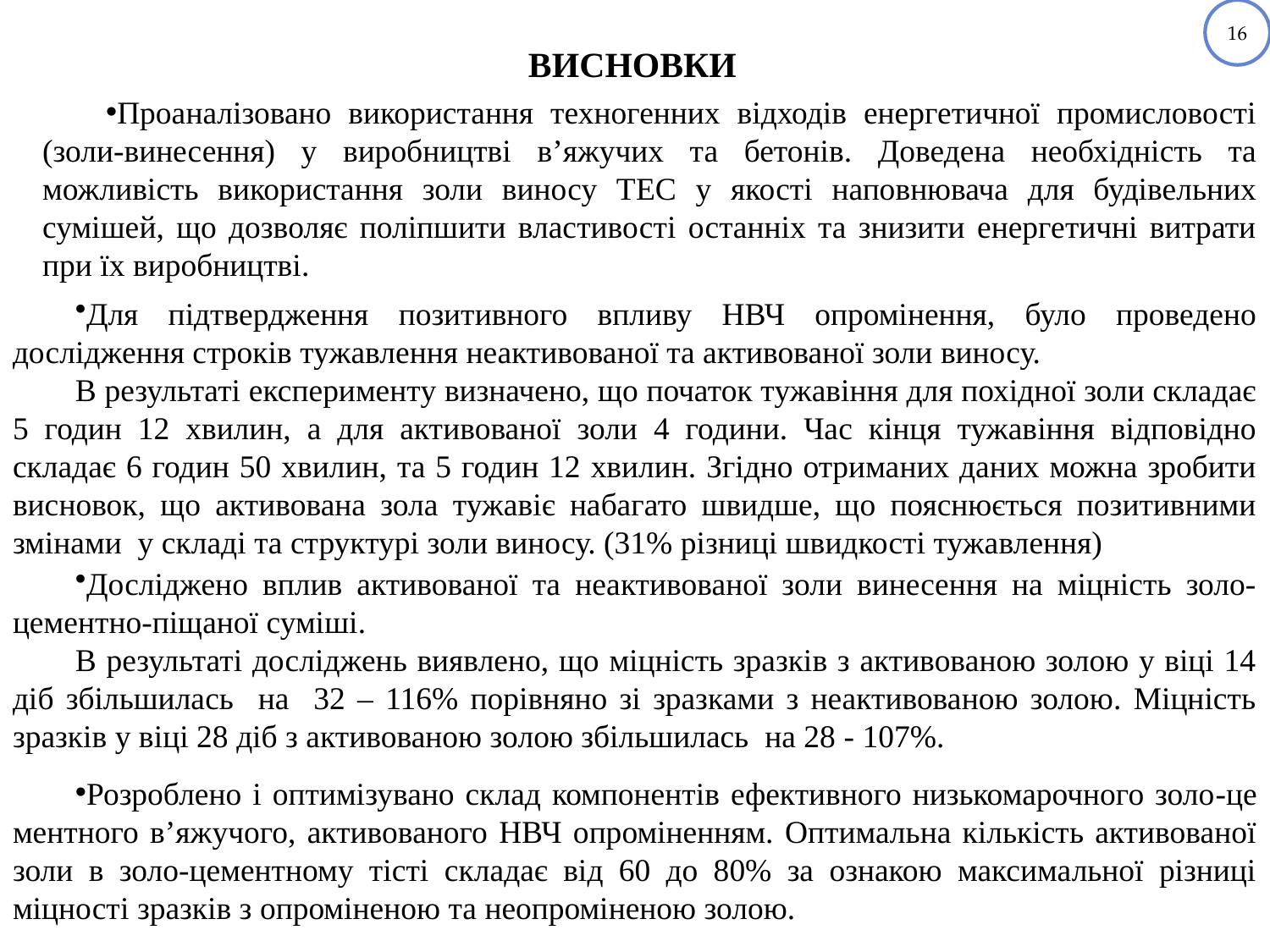

16
вИСНОВКИ
Проаналізовано використання техногенних відходів енергетичної промисловості (золи-винесення) у виробництві в’яжучих та бетонів. Доведена необхідність та можливість використання золи виносу ТЕС у якості наповнювача для будівельних сумішей, що дозволяє поліпшити властивості останніх та знизити енергетичні витрати при їх виробництві.
Для підтвердження позитивного впливу НВЧ опромінення, було проведено дослідження строків тужавлення неактивованої та активованої золи виносу.
В результаті експерименту визначено, що початок тужавіння для похідної золи складає 5 годин 12 хвилин, а для активованої золи 4 години. Час кінця тужавіння відповідно складає 6 годин 50 хвилин, та 5 годин 12 хвилин. Згідно отриманих даних можна зробити висновок, що активована зола тужавіє набагато швидше, що пояснюється позитивними змінами  у складі та структурі золи виносу. (31% різниці швидкості тужавлення)
Досліджено вплив активованої та неактивованої золи винесення на міцність золо-цементно-піщаної суміші.
В результаті досліджень виявлено, що міцність зразків з активованою золою у віці 14 діб збільшилась  на  32 – 116% порівняно зі зразками з неактивованою золою. Міцність зразків у віці 28 діб з активованою золою збільшилась  на 28 - 107%.
Розроблено і оптимізувано склад компонентів ефективного низькомарочного золо­-це­ментного в’яжучого, активованого НВЧ опроміненням. Оптимальна кількість активованої золи в золо-цементному тісті складає від 60 до 80% за ознакою максимальної різниці міцності зразків з опроміненою та неопроміненою золою.